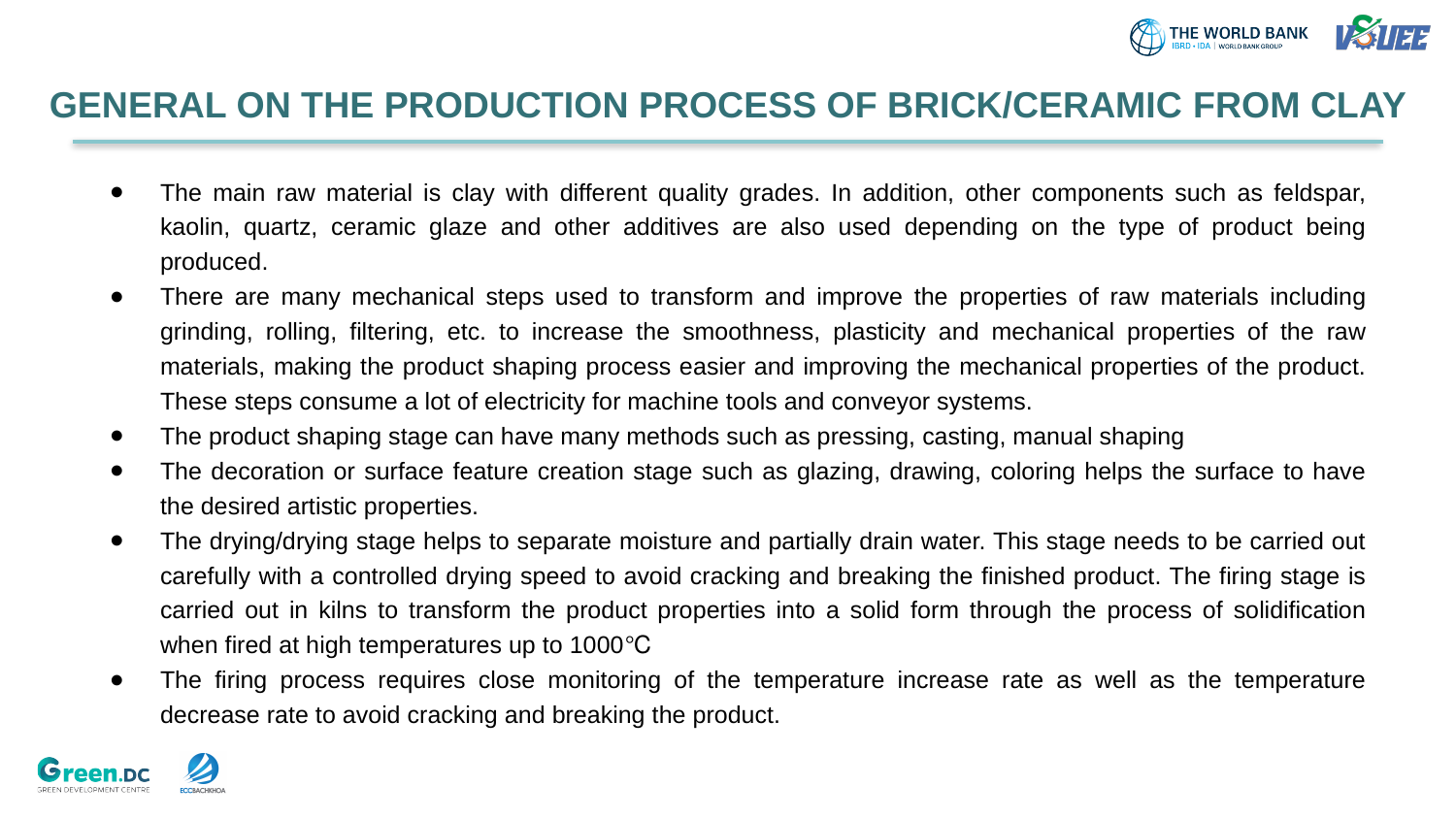

# GENERAL ON THE PRODUCTION PROCESS OF BRICK/CERAMIC FROM CLAY
The main raw material is clay with different quality grades. In addition, other components such as feldspar, kaolin, quartz, ceramic glaze and other additives are also used depending on the type of product being produced.
There are many mechanical steps used to transform and improve the properties of raw materials including grinding, rolling, filtering, etc. to increase the smoothness, plasticity and mechanical properties of the raw materials, making the product shaping process easier and improving the mechanical properties of the product. These steps consume a lot of electricity for machine tools and conveyor systems.
The product shaping stage can have many methods such as pressing, casting, manual shaping
The decoration or surface feature creation stage such as glazing, drawing, coloring helps the surface to have the desired artistic properties.
The drying/drying stage helps to separate moisture and partially drain water. This stage needs to be carried out carefully with a controlled drying speed to avoid cracking and breaking the finished product. The firing stage is carried out in kilns to transform the product properties into a solid form through the process of solidification when fired at high temperatures up to 1000℃
The firing process requires close monitoring of the temperature increase rate as well as the temperature decrease rate to avoid cracking and breaking the product.